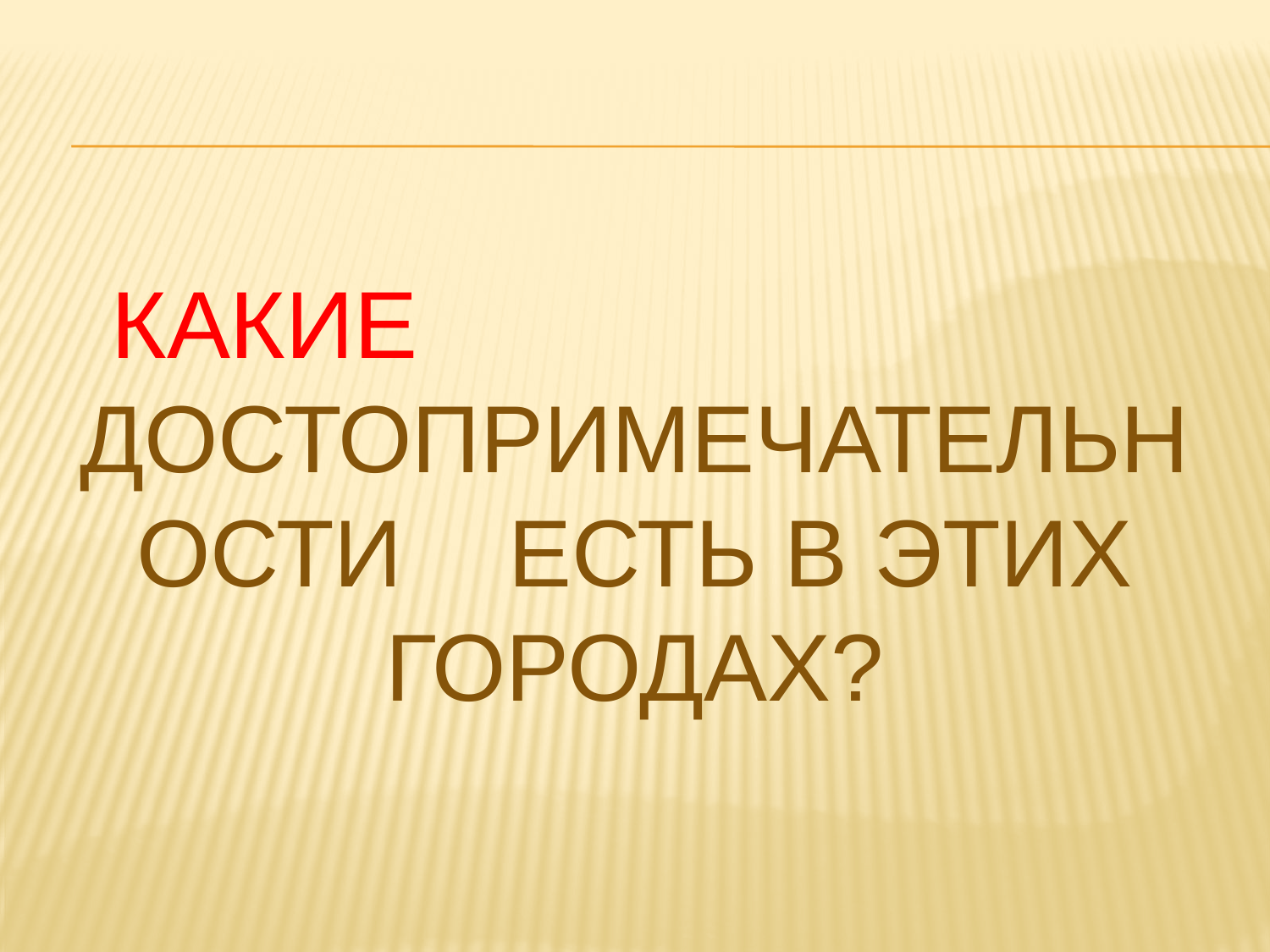

# Какие                             достопримечательности    есть в этих городах?